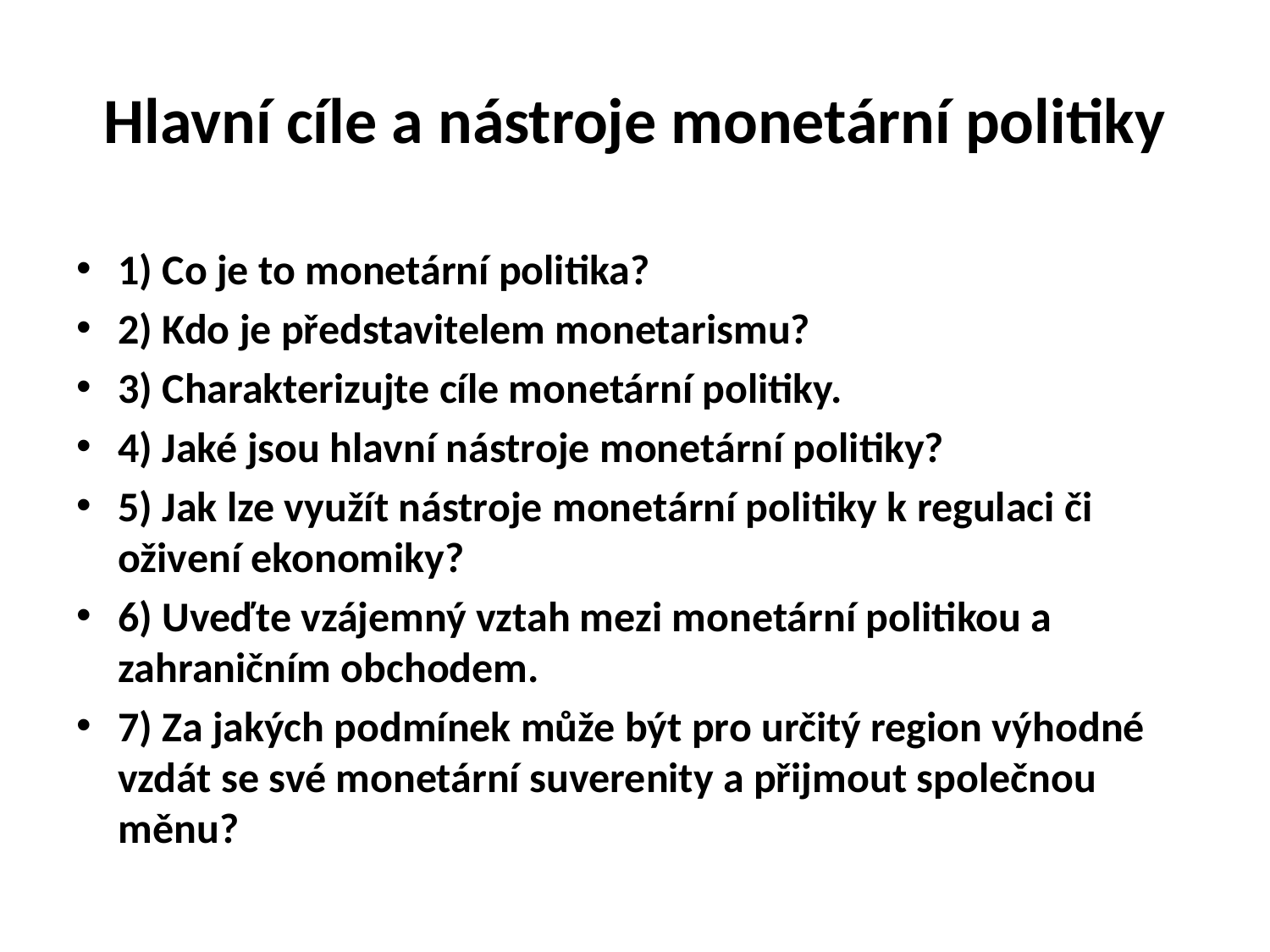

# Hlavní cíle a nástroje monetární politiky
1) Co je to monetární politika?
2) Kdo je představitelem monetarismu?
3) Charakterizujte cíle monetární politiky.
4) Jaké jsou hlavní nástroje monetární politiky?
5) Jak lze využít nástroje monetární politiky k regulaci či oživení ekonomiky?
6) Uveďte vzájemný vztah mezi monetární politikou a zahraničním obchodem.
7) Za jakých podmínek může být pro určitý region výhodné vzdát se své monetární suverenity a přijmout společnou měnu?